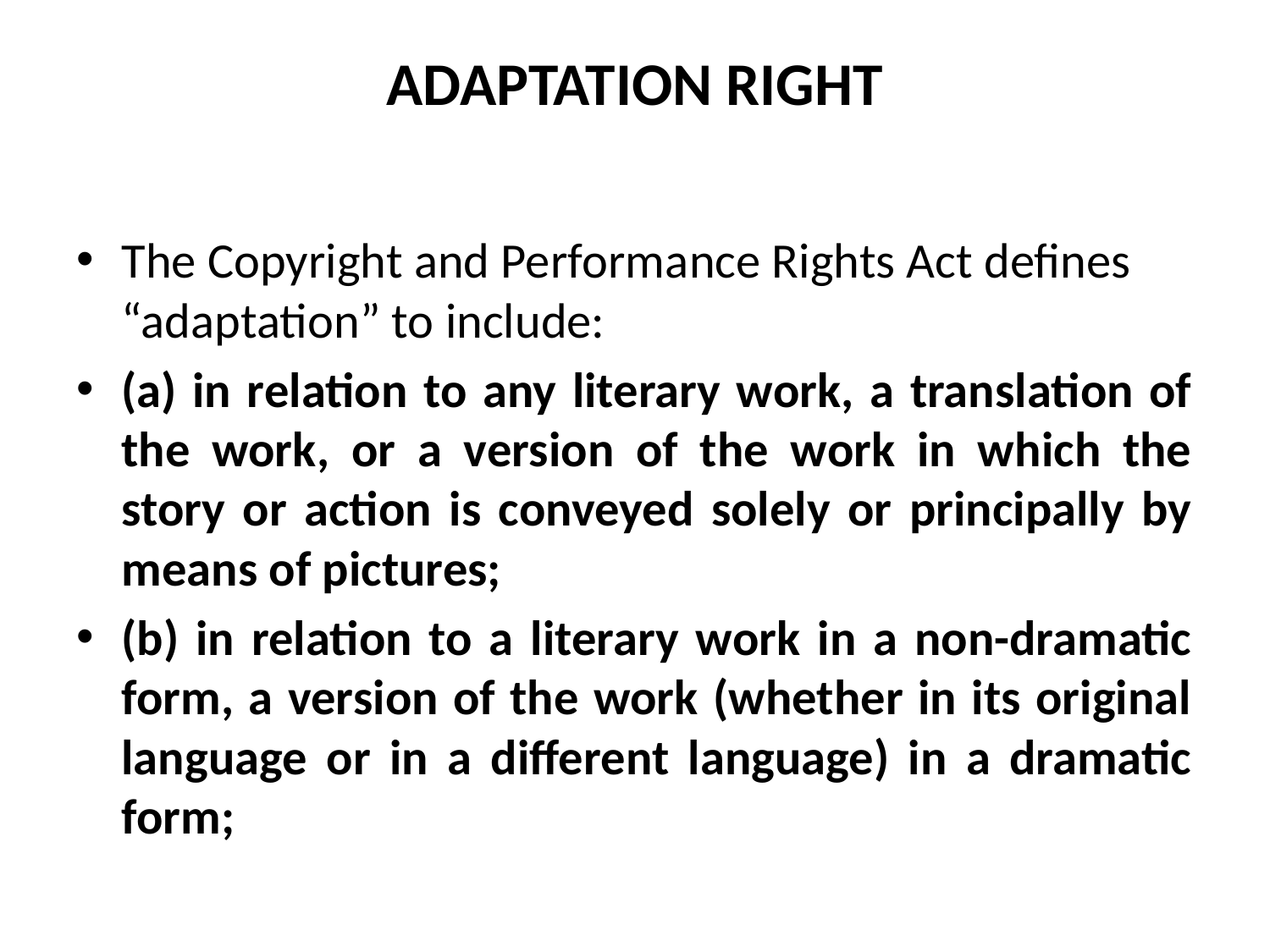

# ADAPTATION RIGHT
The Copyright and Performance Rights Act defines “adaptation” to include:
(a) in relation to any literary work, a translation of the work, or a version of the work in which the story or action is conveyed solely or principally by means of pictures;
(b) in relation to a literary work in a non-dramatic form, a version of the work (whether in its original language or in a different language) in a dramatic form;